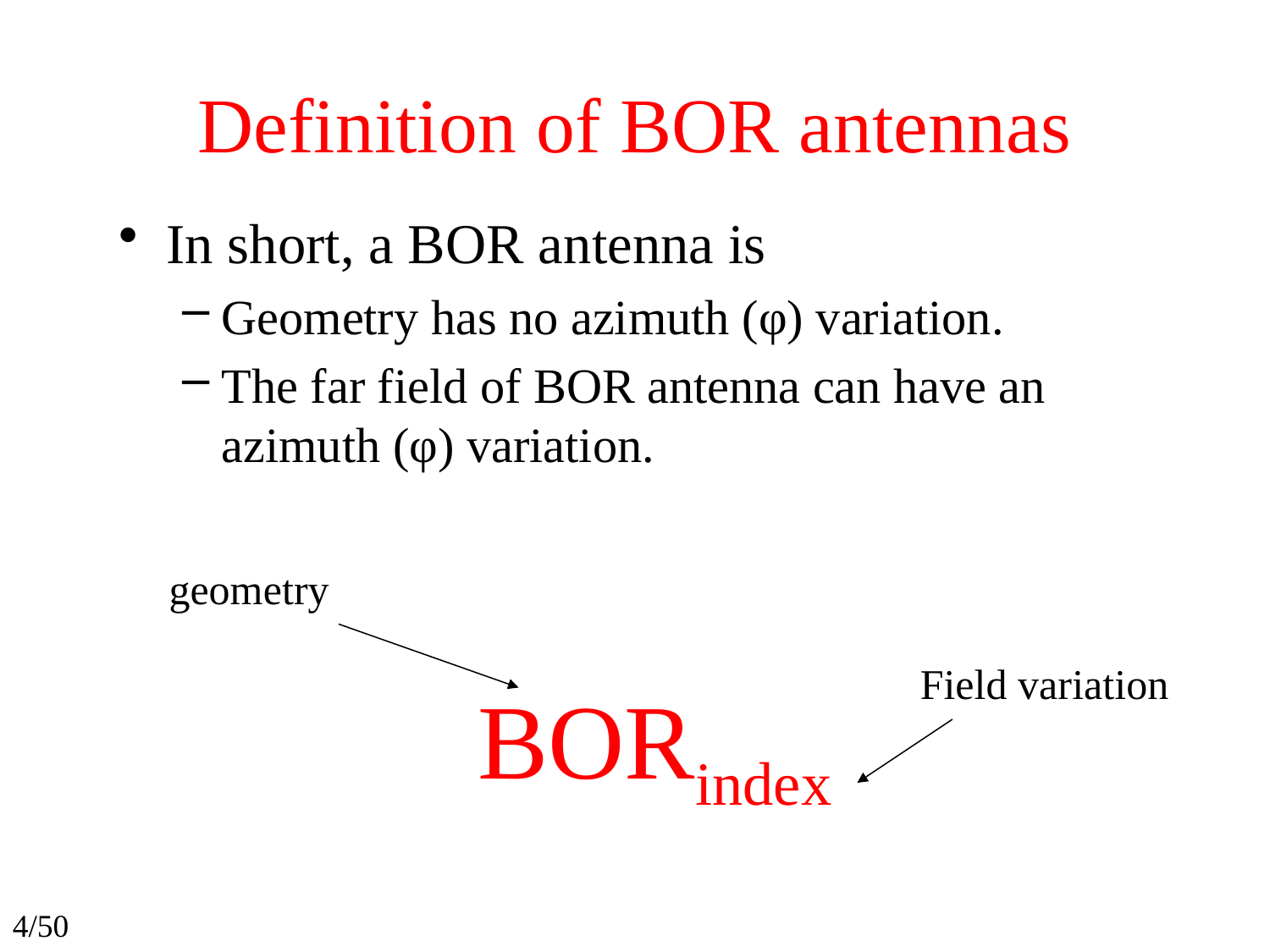

# Definition of BOR antennas
In short, a BOR antenna is
Geometry has no azimuth (φ) variation.
The far field of BOR antenna can have an azimuth (φ) variation.
geometry

Field variation
BORindex